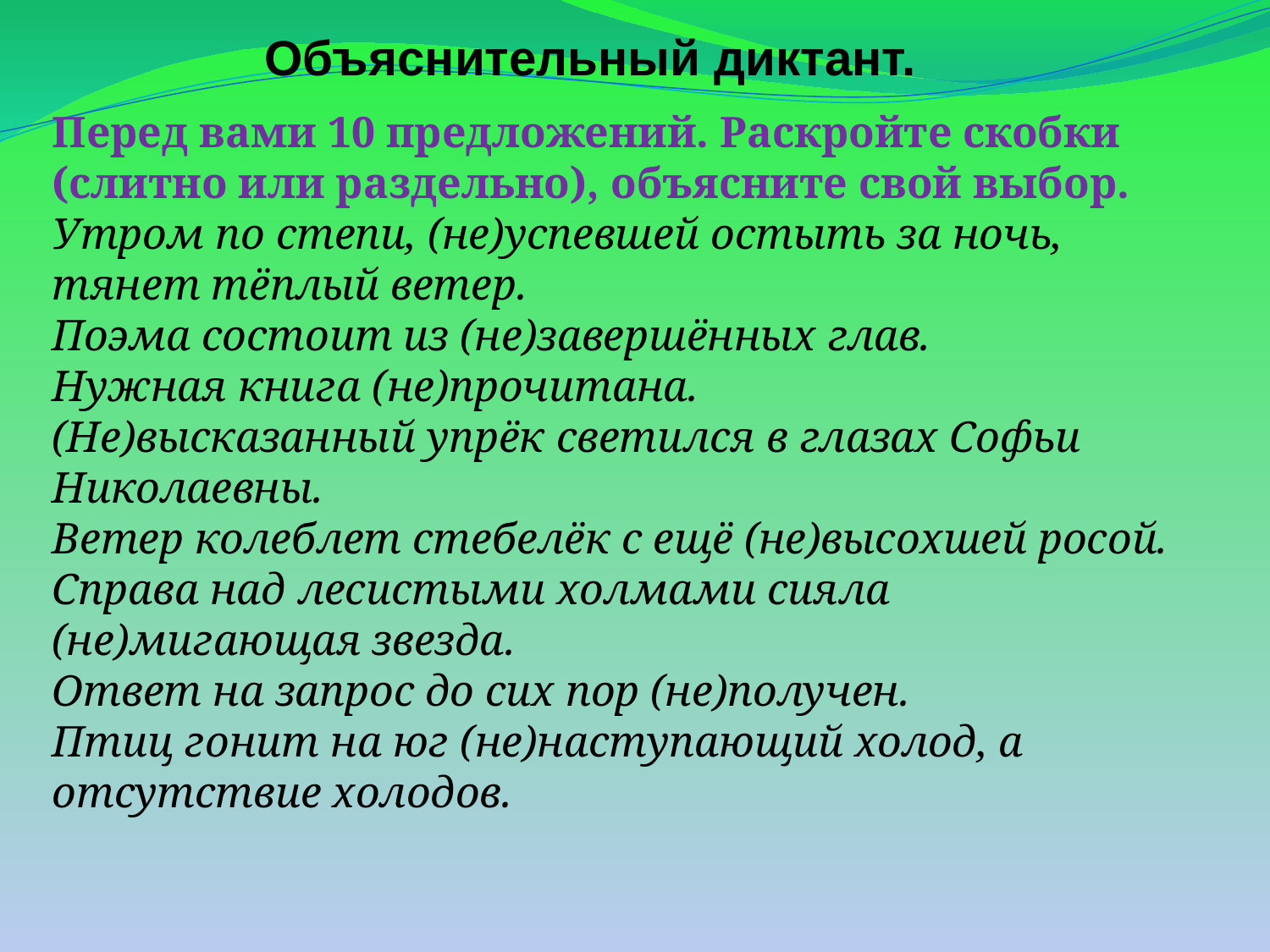

Объяснительный диктант.
Перед вами 10 предложений. Раскройте скобки (слитно или раздельно), объясните свой выбор.
Утром по степи, (не)успевшей остыть за ночь, тянет тёплый ветер.
Поэма состоит из (не)завершённых глав.
Нужная книга (не)прочитана.
(Не)высказанный упрёк светился в глазах Софьи Николаевны.
Ветер колеблет стебелёк с ещё (не)высохшей росой.
Справа над лесистыми холмами сияла (не)мигающая звезда.
Ответ на запрос до сих пор (не)получен.
Птиц гонит на юг (не)наступающий холод, а отсутствие холодов.